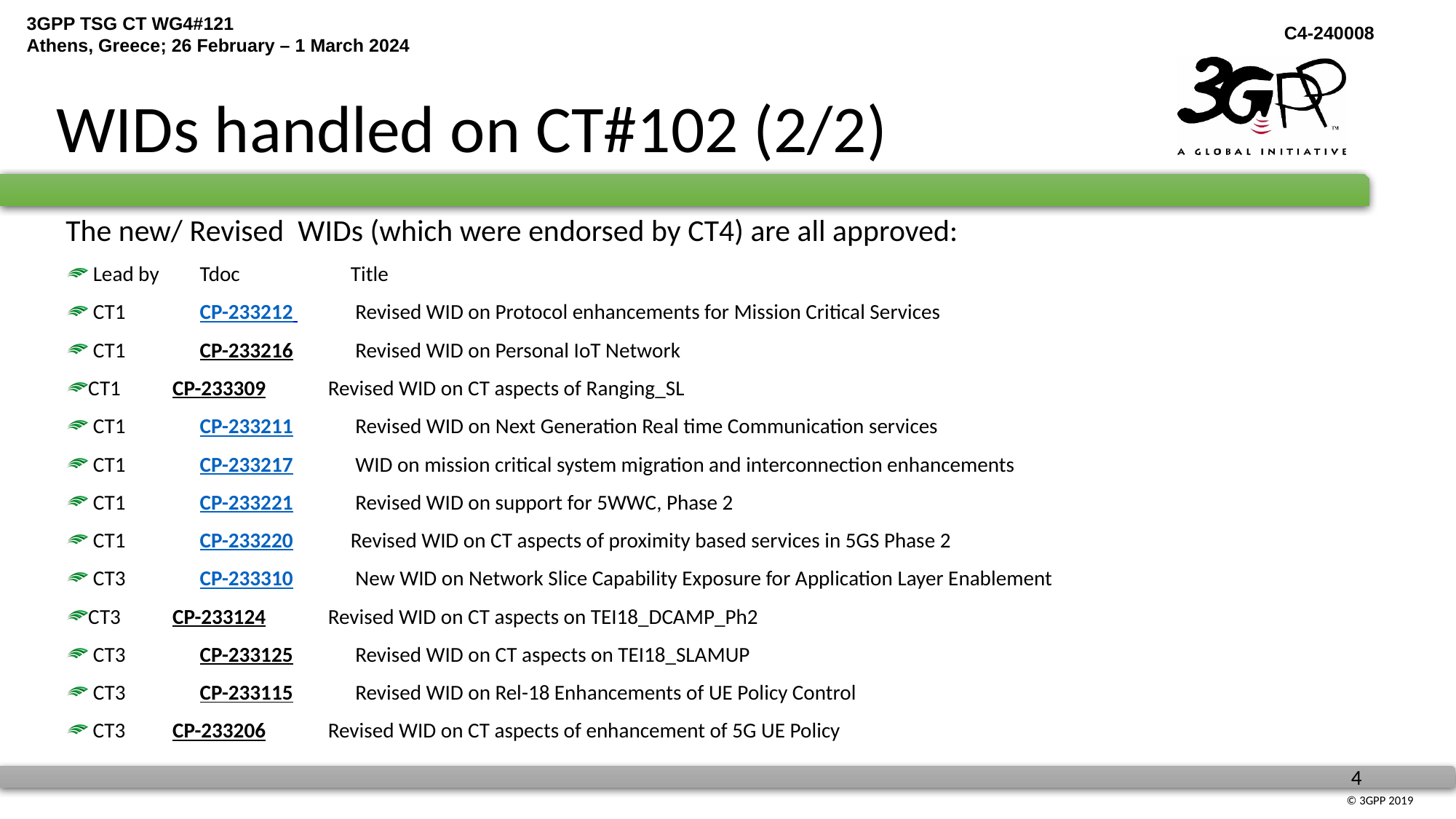

# WIDs handled on CT#102 (2/2)
The new/ Revised  WIDs (which were endorsed by CT4) are all approved:
Lead by 	Tdoc	Title
CT1	CP-233212 	 Revised WID on Protocol enhancements for Mission Critical Services
CT1	CP-233216	 Revised WID on Personal IoT Network
CT1	CP-233309	 Revised WID on CT aspects of Ranging_SL
CT1	CP-233211	 Revised WID on Next Generation Real time Communication services
CT1	CP-233217	 WID on mission critical system migration and interconnection enhancements
CT1	CP-233221	 Revised WID on support for 5WWC, Phase 2
CT1	CP-233220	Revised WID on CT aspects of proximity based services in 5GS Phase 2
CT3	CP-233310	 New WID on Network Slice Capability Exposure for Application Layer Enablement
CT3	CP-233124	 Revised WID on CT aspects on TEI18_DCAMP_Ph2
CT3	CP-233125	 Revised WID on CT aspects on TEI18_SLAMUP
CT3	CP-233115	 Revised WID on Rel-18 Enhancements of UE Policy Control
 CT3	CP-233206	 Revised WID on CT aspects of enhancement of 5G UE Policy